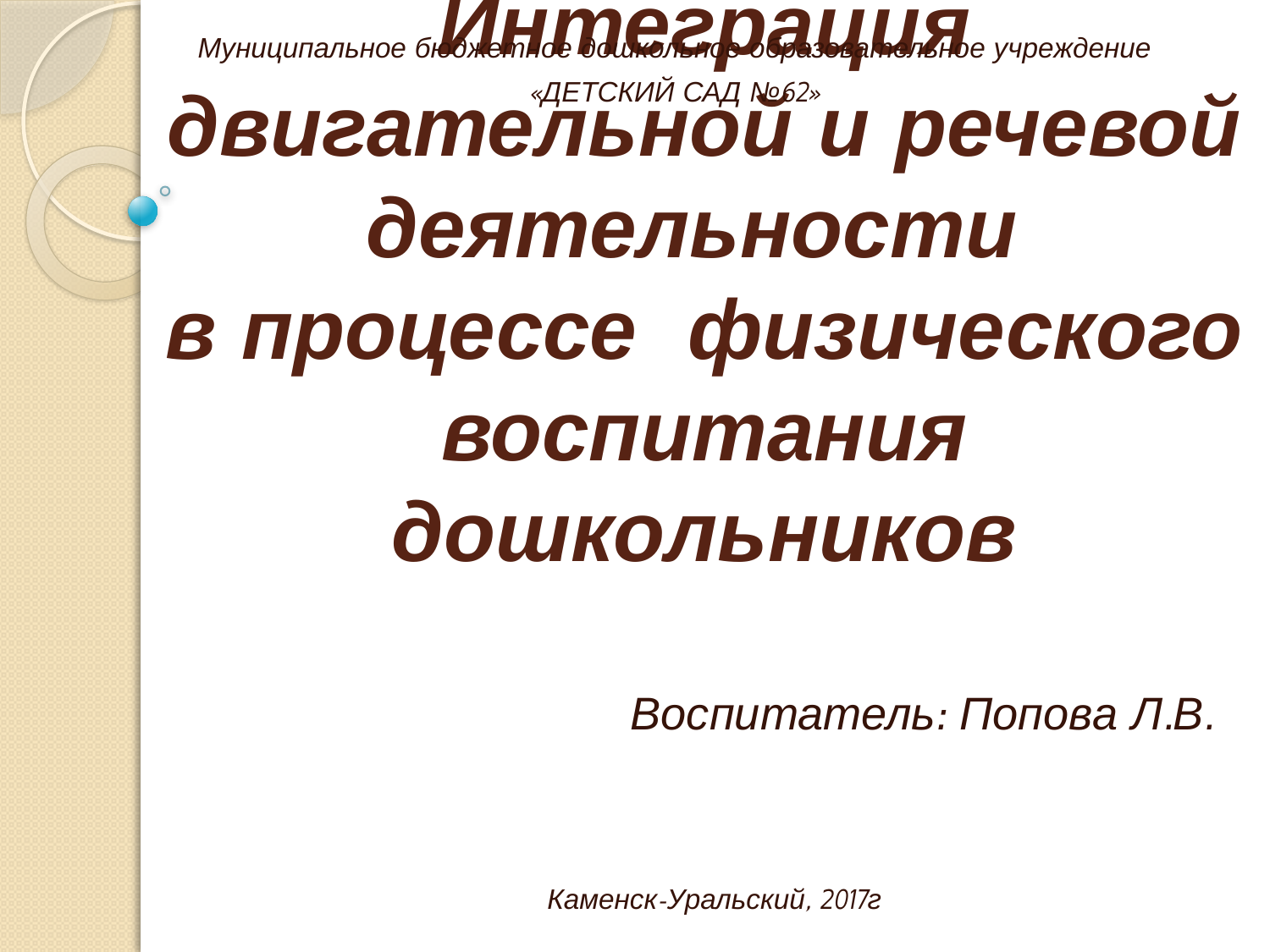

Муниципальное бюджетное дошкольное образовательное учреждение
«ДЕТСКИЙ САД №62»
# Интеграция двигательной и речевой деятельности в процессе  физического воспитания дошкольников
Воспитатель: Попова Л.В.

Каменск-Уральский, 2017г